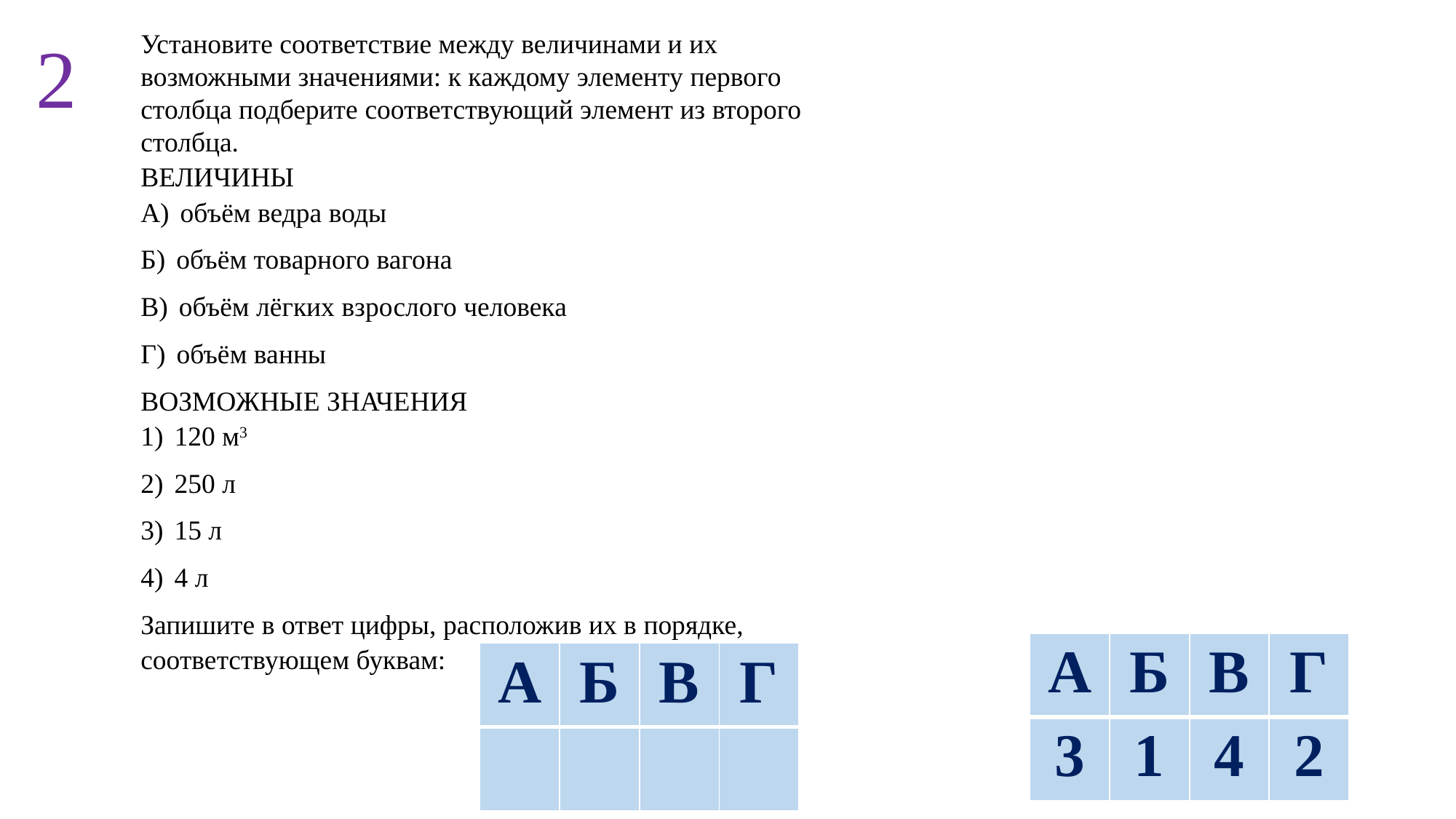

2
Установите соответствие между величинами и их возможными значениями: к каждому элементу первого столбца подберите соответствующий элемент из второго столбца.
ВЕЛИЧИНЫ
А)  объём ведра воды
Б)  объём товарного вагона
В)  объём лёгких взрослого человека
Г)  объём ванны
ВОЗМОЖНЫЕ ЗНАЧЕНИЯ
1)  120 м3
2)  250 л
3)  15 л
4)  4 л
Запишите в ответ цифры, расположив их в порядке, соответствующем буквам:
| А | Б | В | Г |
| --- | --- | --- | --- |
| 3 | 1 | 4 | 2 |
| А | Б | В | Г |
| --- | --- | --- | --- |
|  |  |  |  |